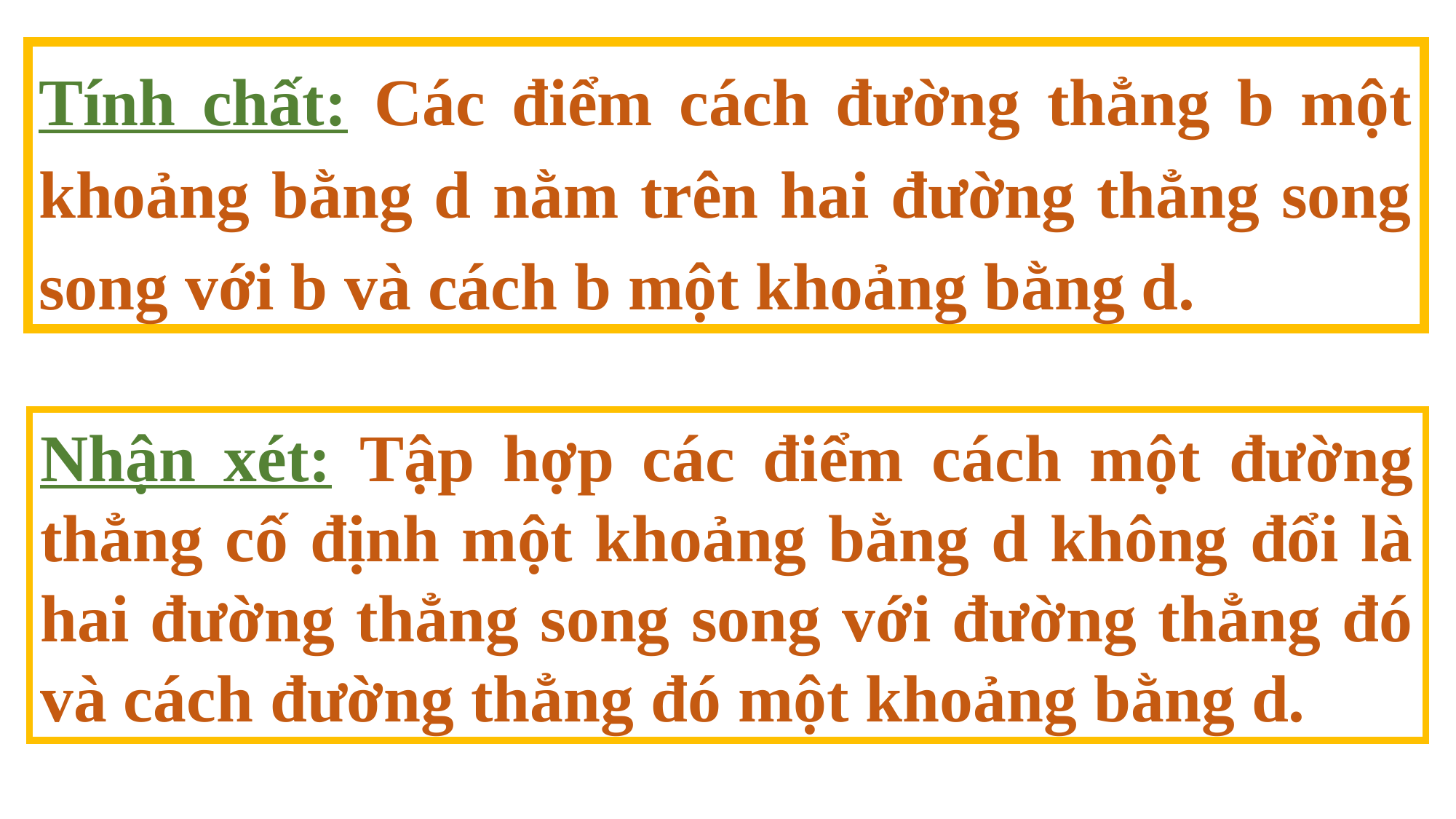

Tính chất: Các điểm cách đường thẳng b một khoảng bằng d nằm trên hai đường thẳng song song với b và cách b một khoảng bằng d.
Nhận xét: Tập hợp các điểm cách một đường thẳng cố định một khoảng bằng d không đổi là hai đường thẳng song song với đường thẳng đó và cách đường thẳng đó một khoảng bằng d.